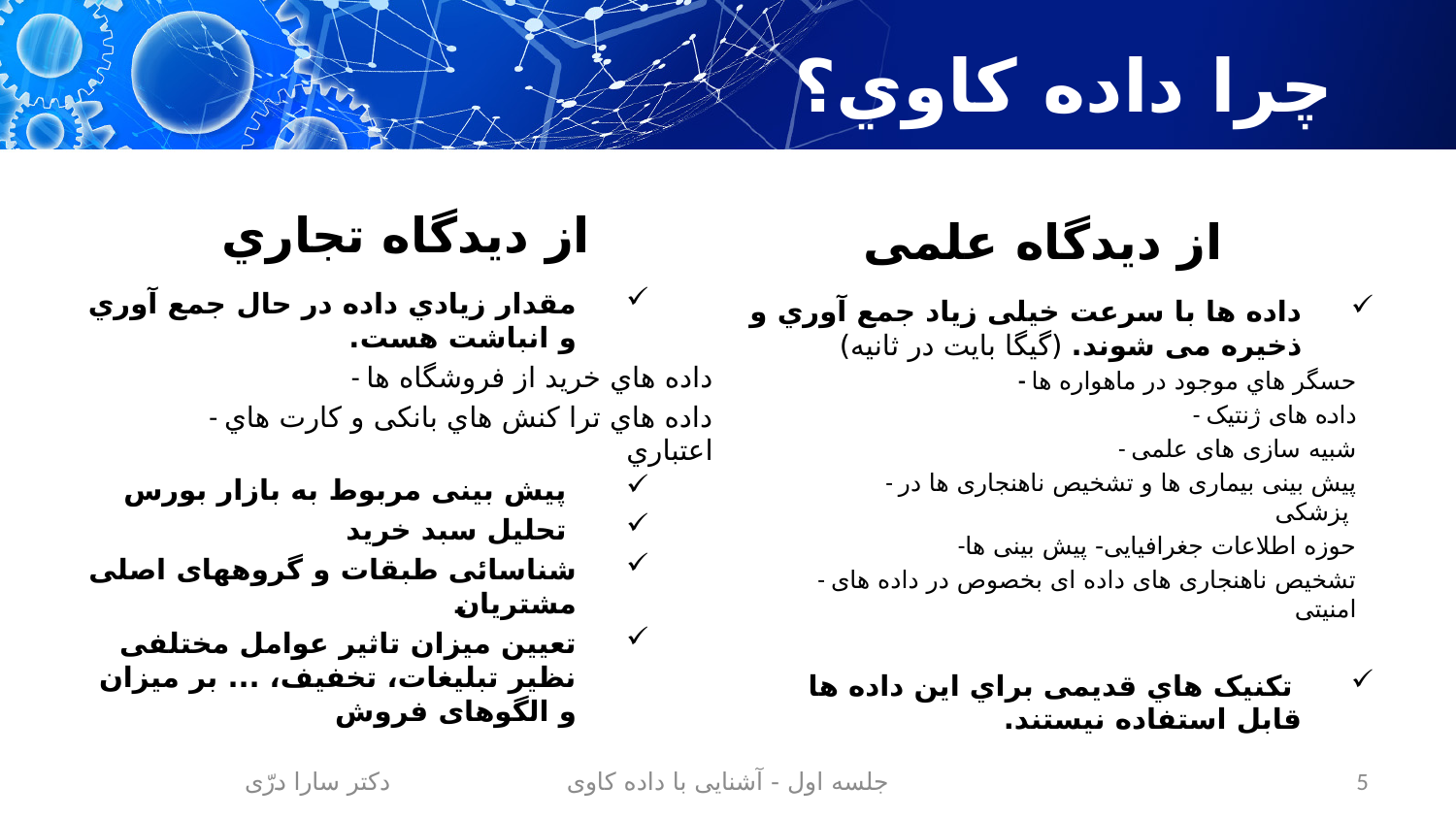

# چرا داده کاوي؟
از دیدگاه تجاري
از دیدگاه علمی
مقدار زیادي داده در حال جمع آوري و انباشت هست.
- داده هاي خرید از فروشگاه ها
- داده هاي ترا کنش هاي بانکی و کارت هاي اعتباري
 پيش بينی مربوط به بازار بورس
 تحليل سبد خريد
شناسائی طبقات و گروههای اصلی مشتريان
تعيين ميزان تاثير عوامل مختلفی نظير تبليغات، تخفيف، ... بر ميزان و الگوهای فروش
داده ها با سرعت خیلی زیاد جمع آوري و ذخیره می شوند. (گیگا بایت در ثانیه)
- حسگر هاي موجود در ماهواره ها
- داده های ژنتیک
- شبیه سازی های علمی
- پیش بینی بیماری ها و تشخیص ناهنجاری ها در پزشکی
-حوزه اطلاعات جغرافیایی- پیش بینی ها
- تشخیص ناهنجاری های داده ای بخصوص در داده های امنیتی

 تکنیک هاي قدیمی براي این داده ها قابل استفاده نیستند.

دکتر سارا درّی
جلسه اول - آشنایی با داده کاوی
5